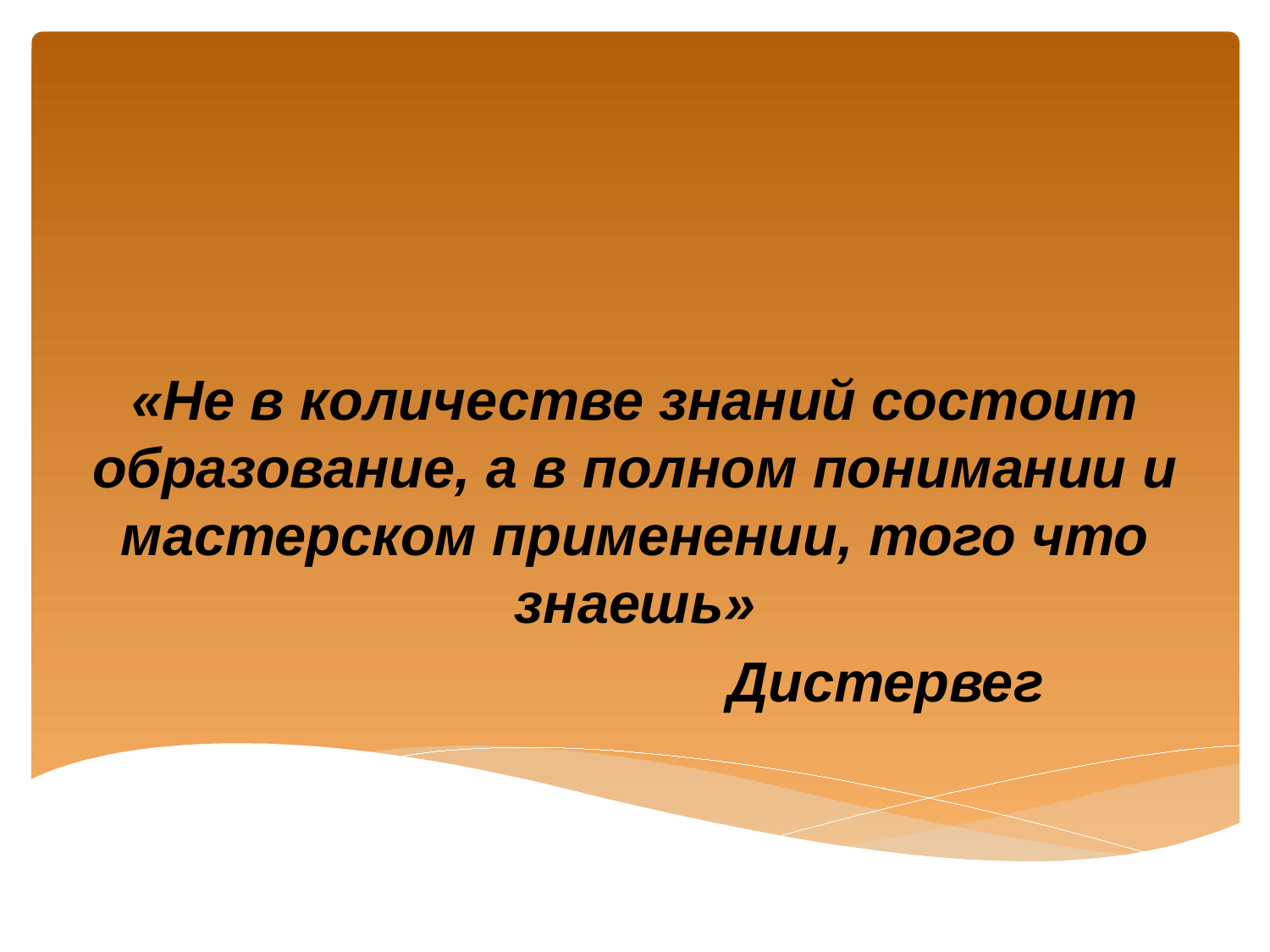

«Не в количестве знаний состоит образование, а в полном понимании и мастерском применении, того что знаешь»
                                Дистервег